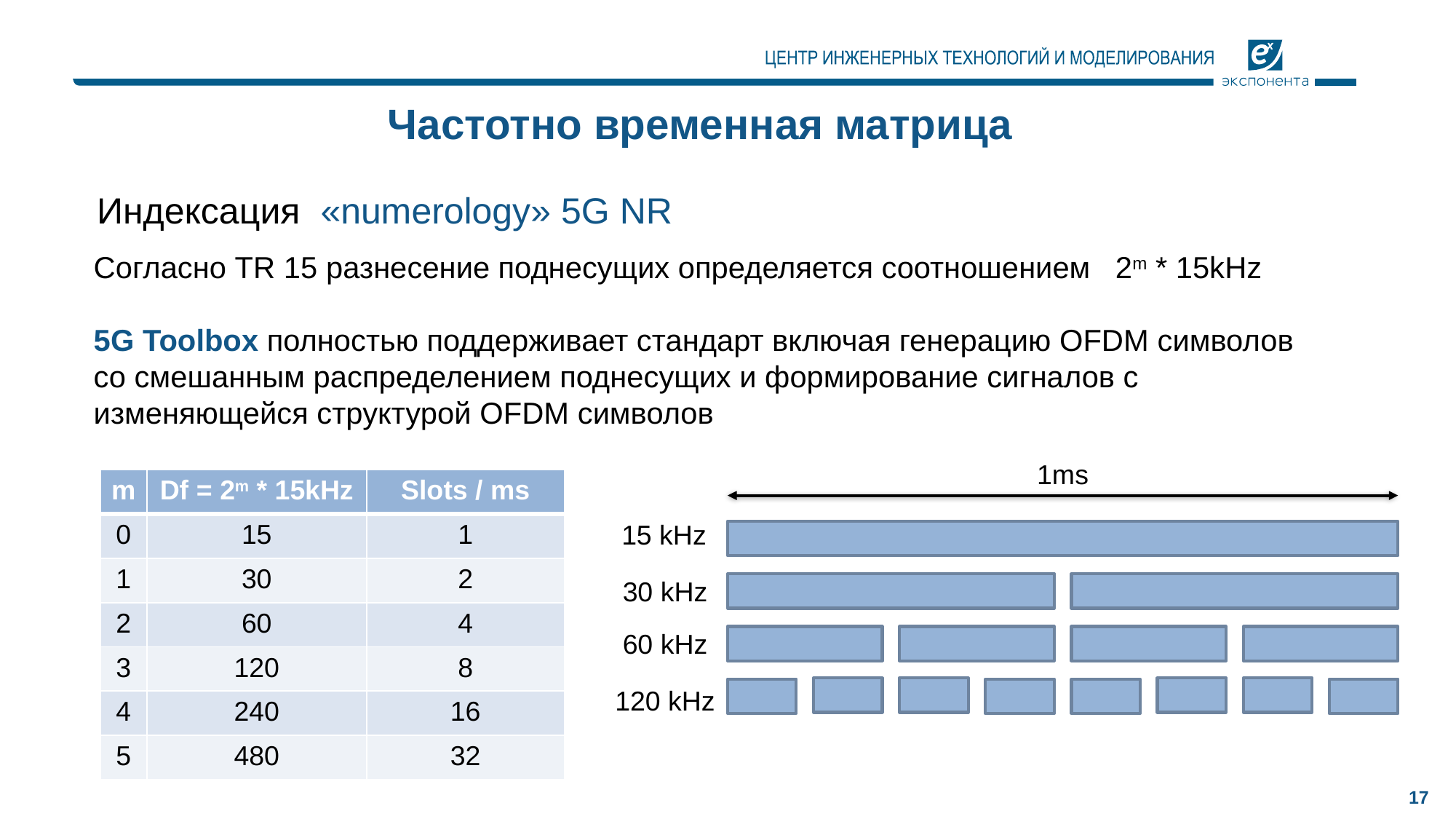

# Частотно временная матрица
Индексация  «numerology» 5G NR
Согласно TR 15 разнесение поднесущих определяется соотношением   2m * 15kHz

5G Toolbox полностью поддерживает стандарт включая генерацию OFDM символов со смешанным распределением поднесущих и формирование сигналов с изменяющейся структурой OFDM символов
1ms
| m | Df = 2m \* 15kHz | Slots / ms |
| --- | --- | --- |
| 0 | 15 | 1 |
| 1 | 30 | 2 |
| 2 | 60 | 4 |
| 3 | 120 | 8 |
| 4 | 240 | 16 |
| 5 | 480 | 32 |
15 kHz

30 kHz

60 kHz

120 kHz